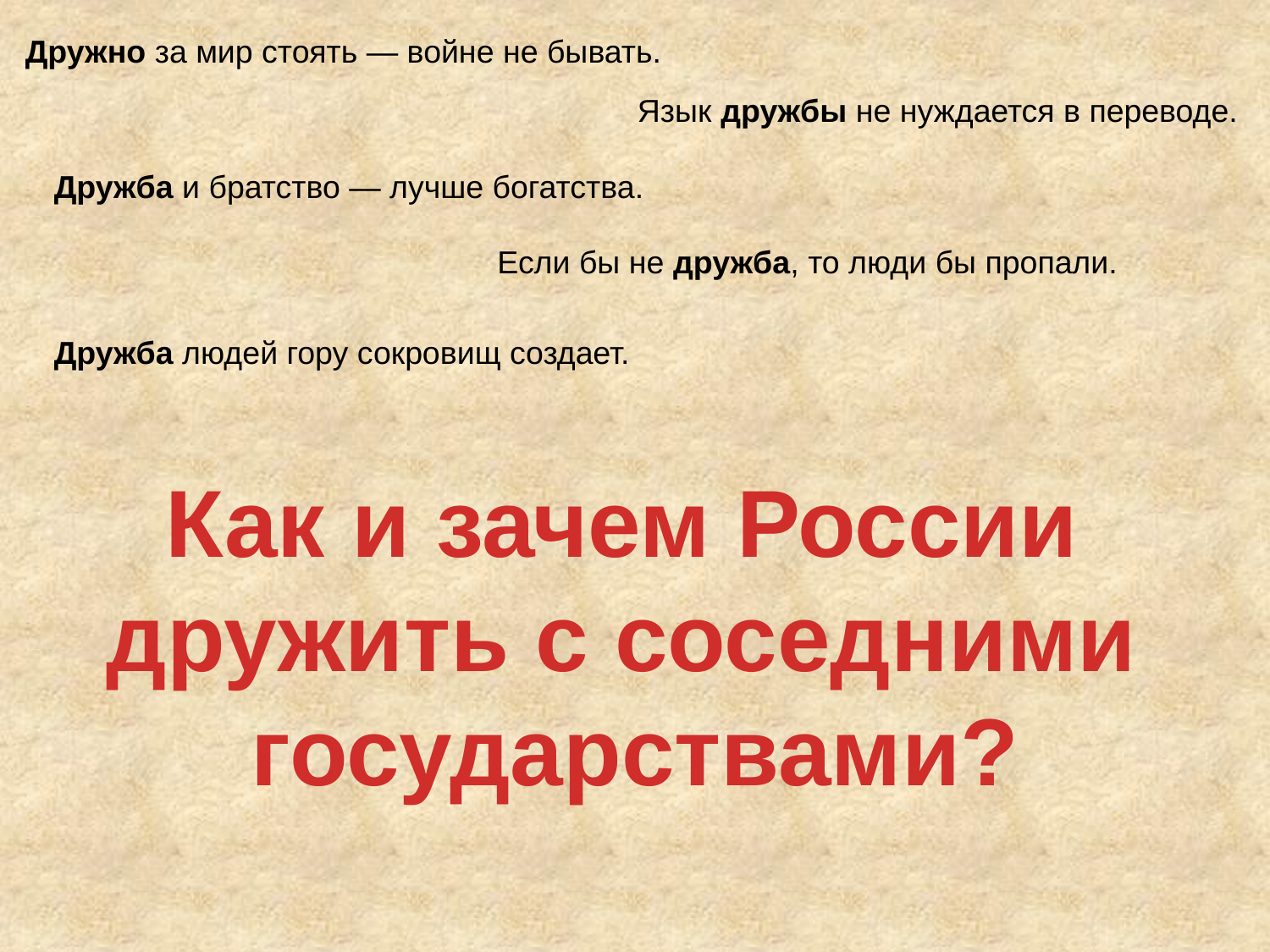

Дружно за мир стоять — войне не бывать.
Язык дружбы не нуждается в переводе.
Дружба и братство — лучше богатства.
Если бы не дружба, то люди бы пропали.
Дружба людей гору сокровищ создает.
Как и зачем России
дружить с соседними
государствами?